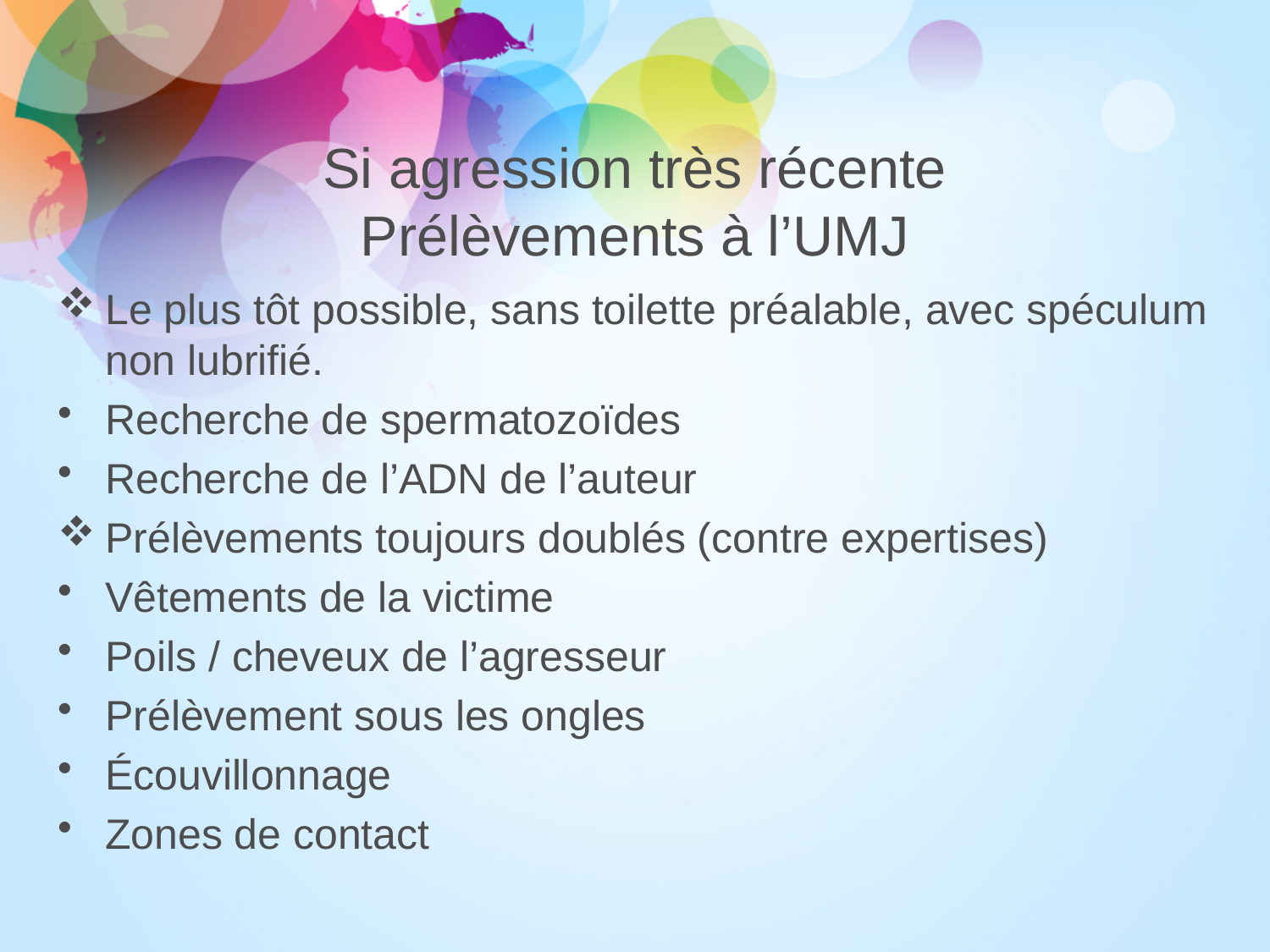

# Si agression très récente Prélèvements à l’UMJ
Le plus tôt possible, sans toilette préalable, avec spéculum non lubrifié.
Recherche de spermatozoïdes
Recherche de l’ADN de l’auteur
Prélèvements toujours doublés (contre expertises)
Vêtements de la victime
Poils / cheveux de l’agresseur
Prélèvement sous les ongles
Écouvillonnage
Zones de contact